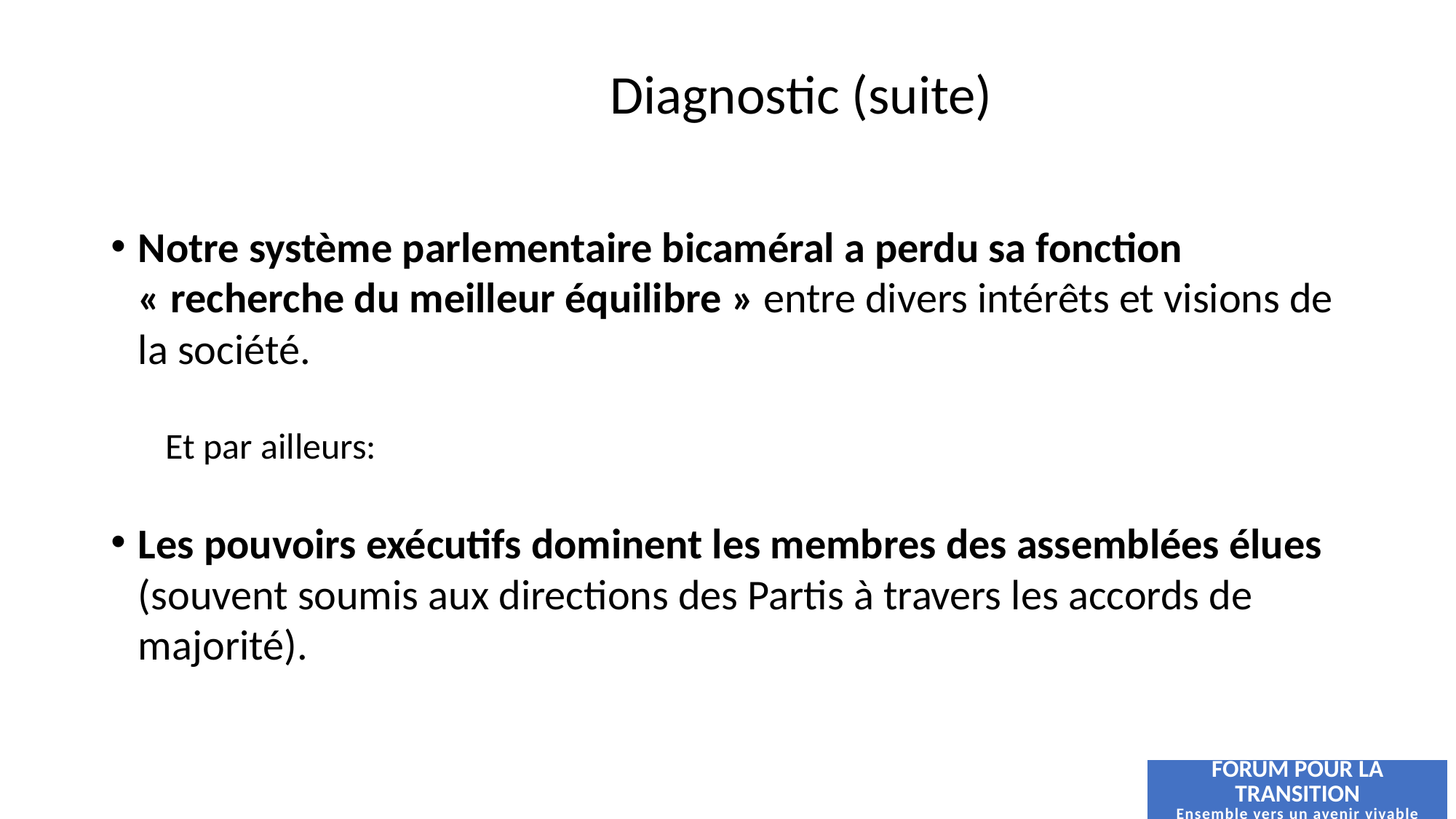

# Diagnostic (suite)

Notre système parlementaire bicaméral a perdu sa fonction « recherche du meilleur équilibre » entre divers intérêts et visions de la société.

Et par ailleurs:

Les pouvoirs exécutifs dominent les membres des assemblées élues (souvent soumis aux directions des Partis à travers les accords de majorité).